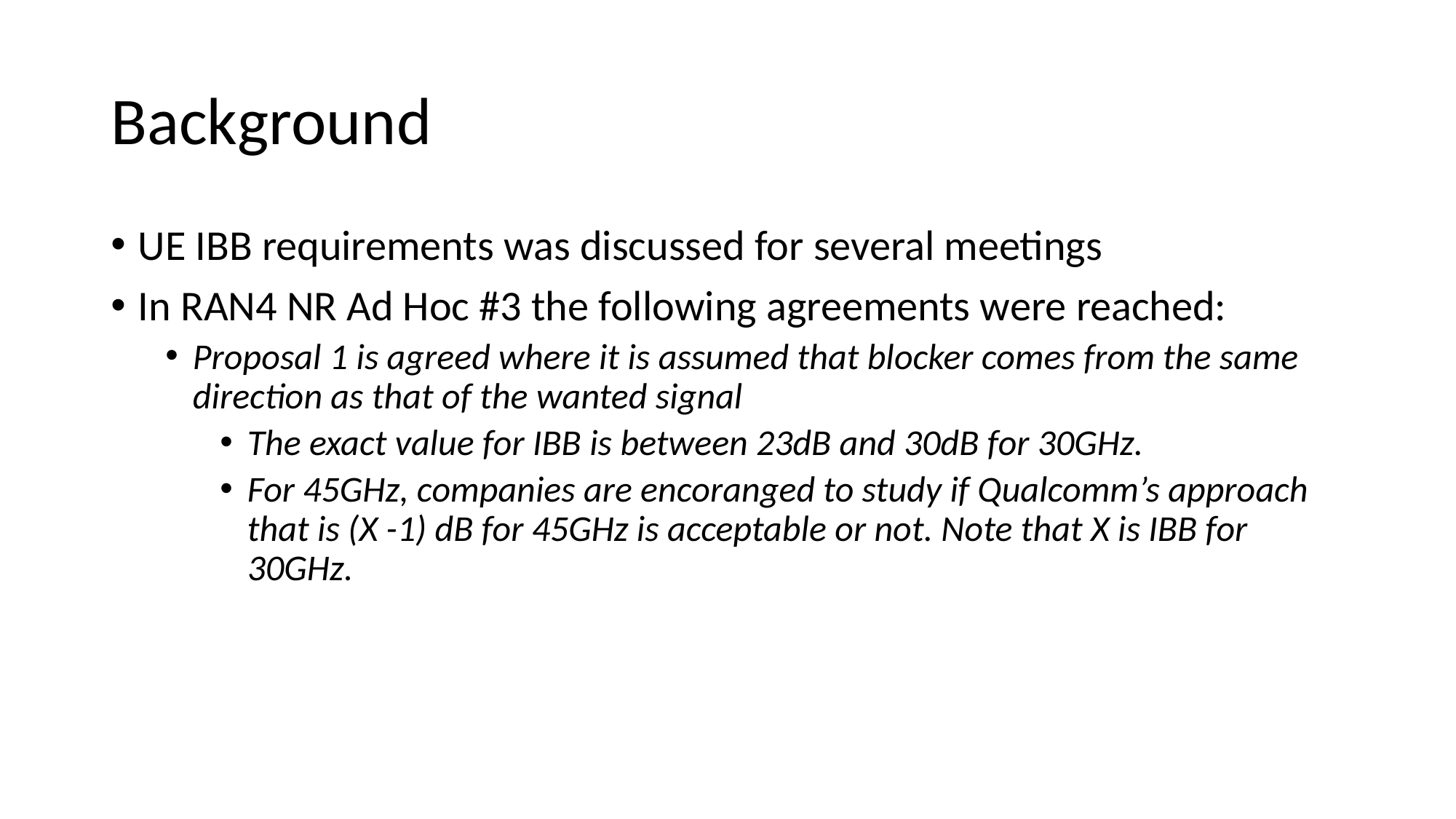

# Background
UE IBB requirements was discussed for several meetings
In RAN4 NR Ad Hoc #3 the following agreements were reached:
Proposal 1 is agreed where it is assumed that blocker comes from the same direction as that of the wanted signal
The exact value for IBB is between 23dB and 30dB for 30GHz.
For 45GHz, companies are encoranged to study if Qualcomm’s approach that is (X -1) dB for 45GHz is acceptable or not. Note that X is IBB for 30GHz.